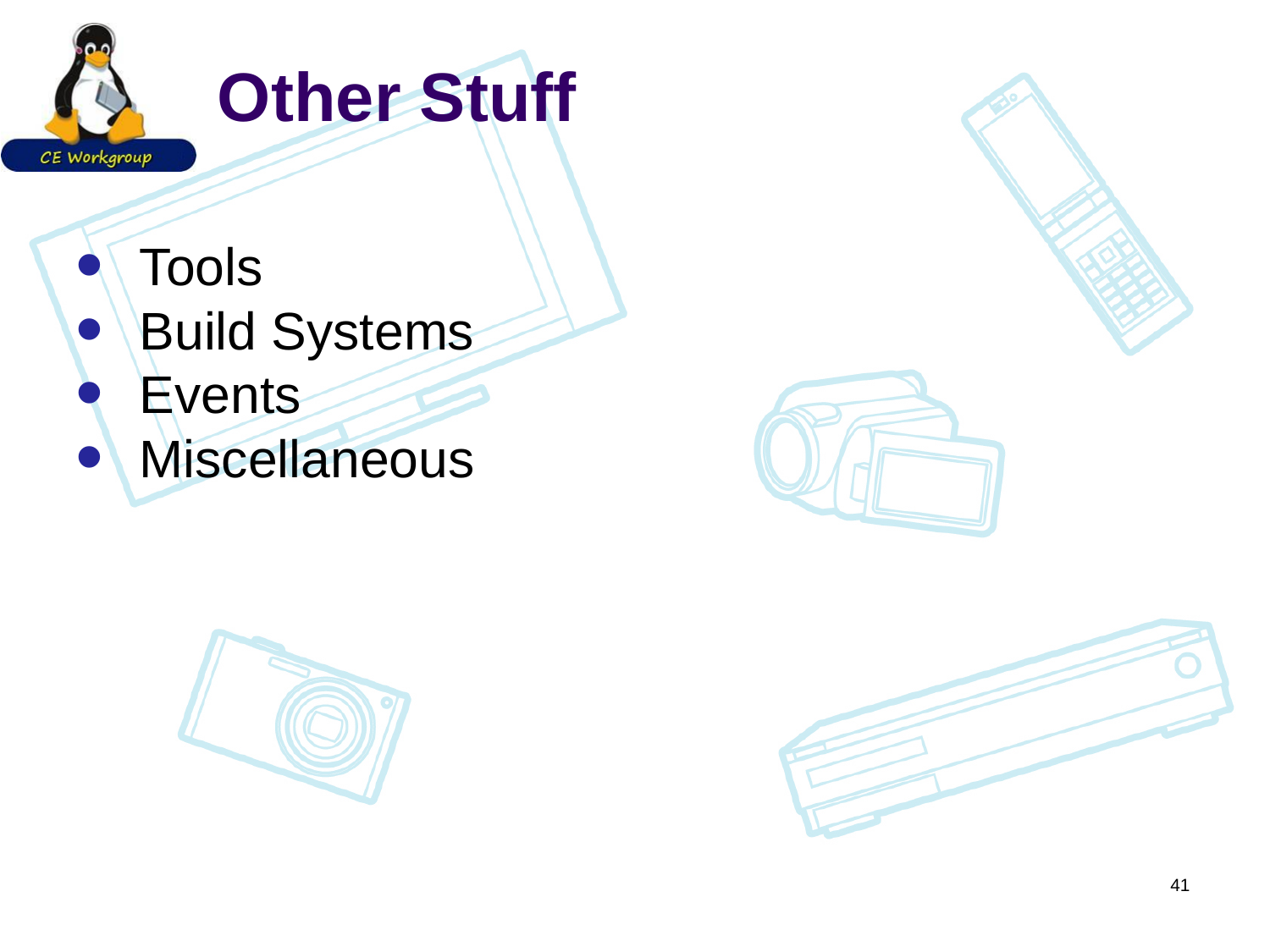

# Other Stuff
Tools
Build Systems
Events
Miscellaneous
41